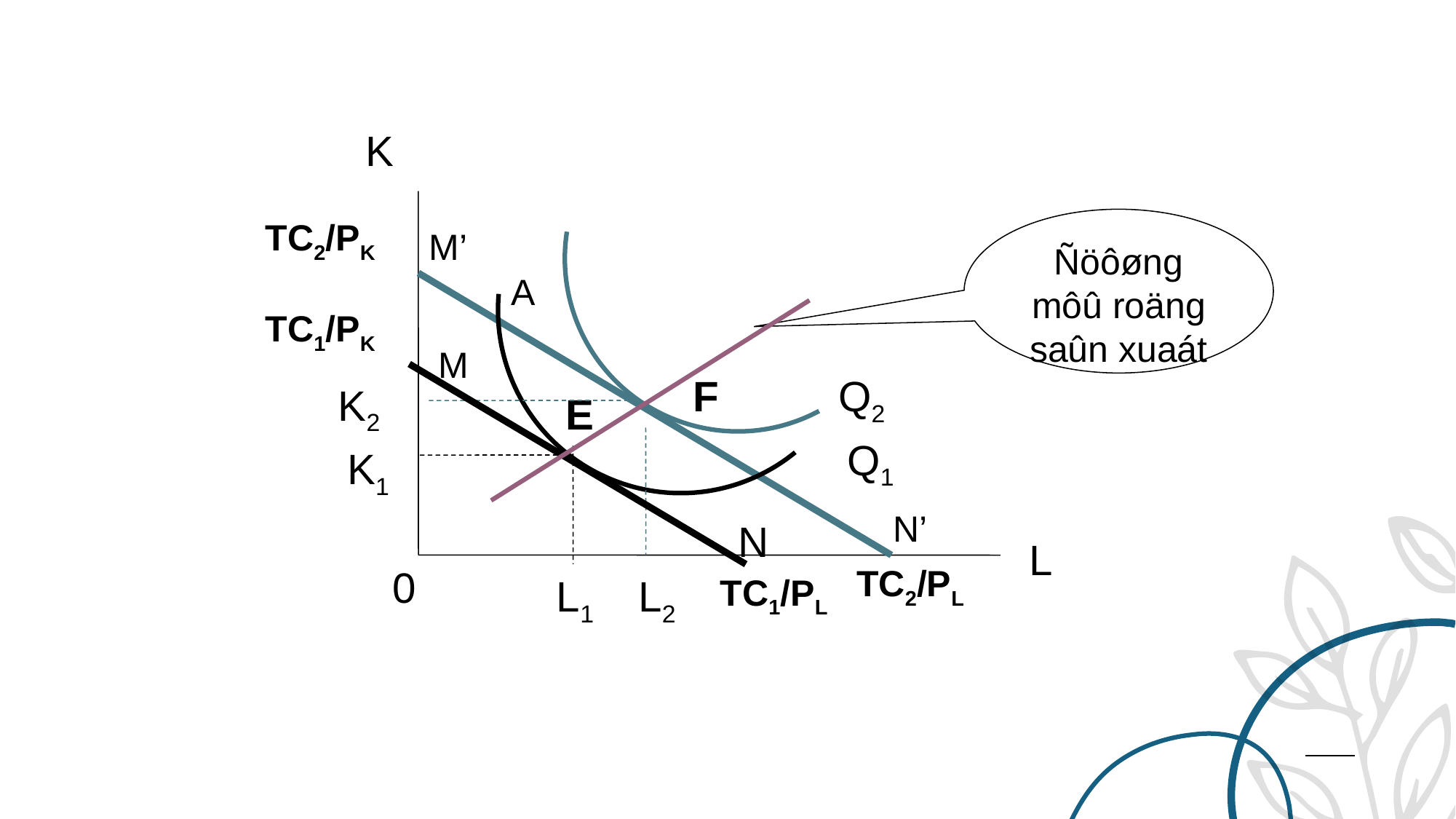

K

TC2/PK
Ñöôøng môû roäng saûn xuaát
M’

A

TC1/PK

M

F
Q2
K2
E

Q1
K1

N’
N
L

TC2/PL
0
TC1/PL
L1
L2